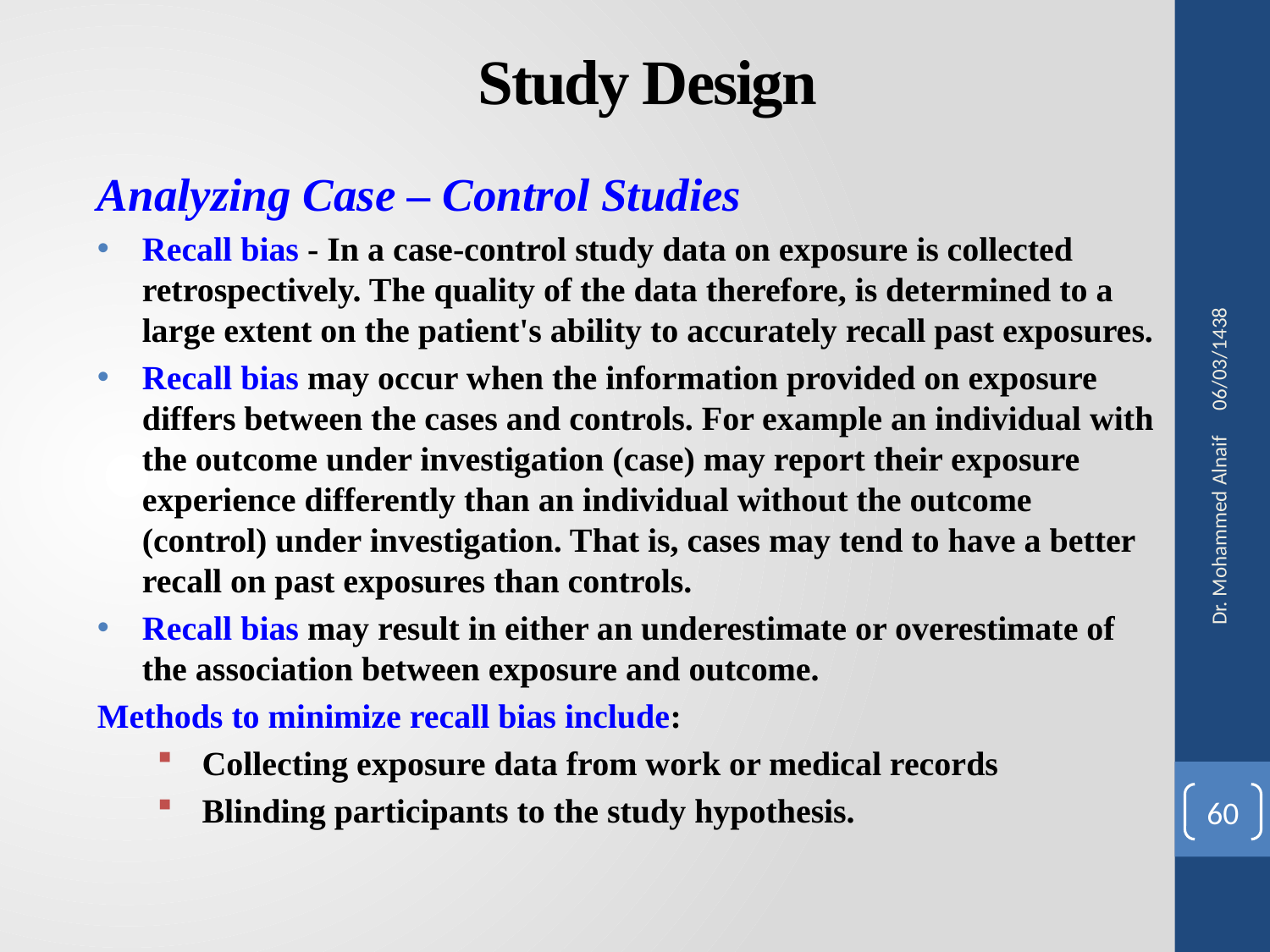

# Study Design
Analyzing Case – Control Studies
Recall bias - In a case-control study data on exposure is collected retrospectively. The quality of the data therefore, is determined to a large extent on the patient's ability to accurately recall past exposures.
Recall bias may occur when the information provided on exposure differs between the cases and controls. For example an individual with the outcome under investigation (case) may report their exposure experience differently than an individual without the outcome (control) under investigation. That is, cases may tend to have a better recall on past exposures than controls.
Recall bias may result in either an underestimate or overestimate of the association between exposure and outcome.
Methods to minimize recall bias include:
Collecting exposure data from work or medical records
Blinding participants to the study hypothesis.
06/03/1438
Dr. Mohammed Alnaif
60